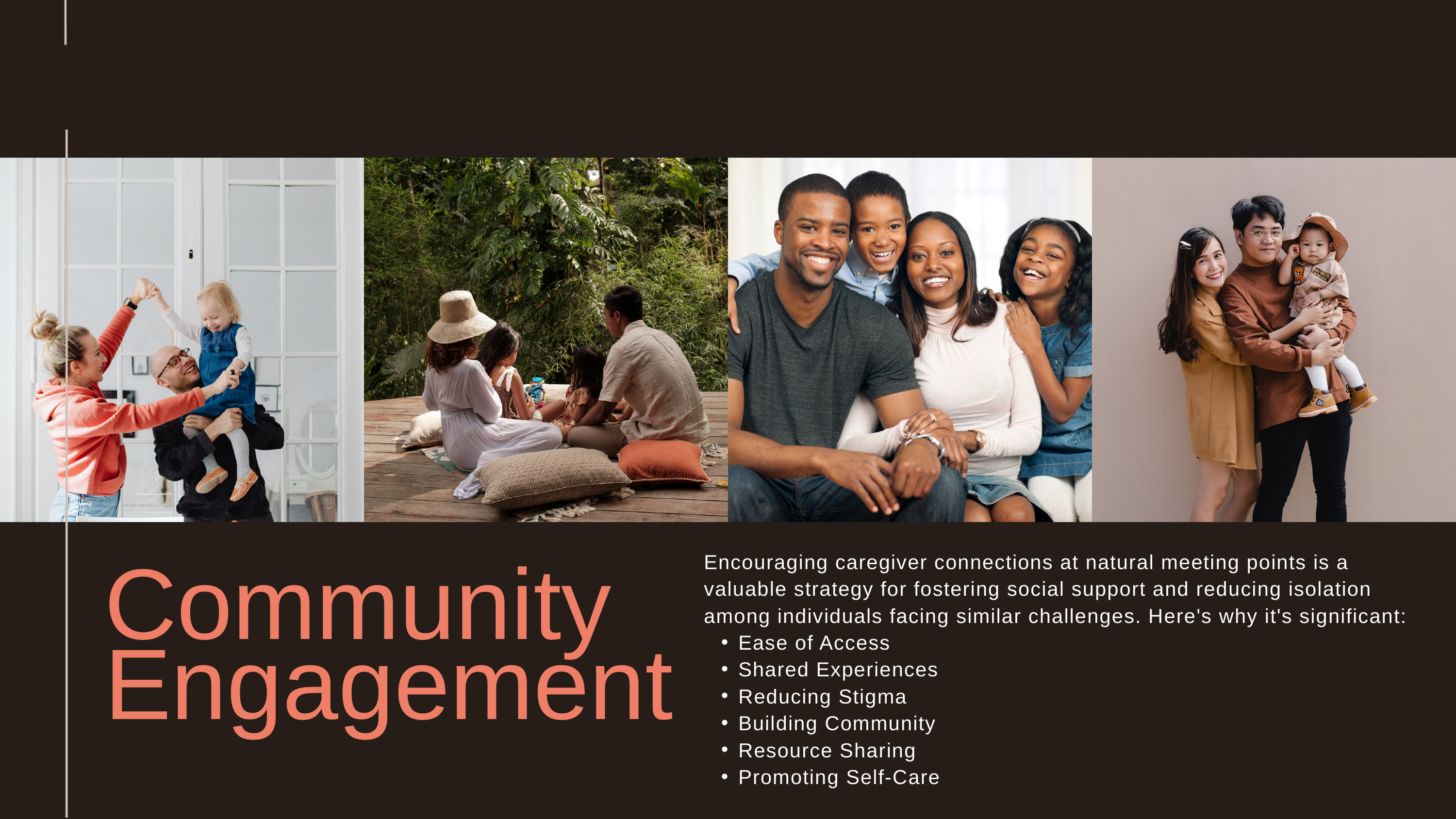

Encouraging caregiver connections at natural meeting points is a valuable strategy for fostering social support and reducing isolation among individuals facing similar challenges. Here's why it's significant:
Ease of Access
Shared Experiences
Reducing Stigma
Building Community
Resource Sharing
Promoting Self-Care

Community
Engagement